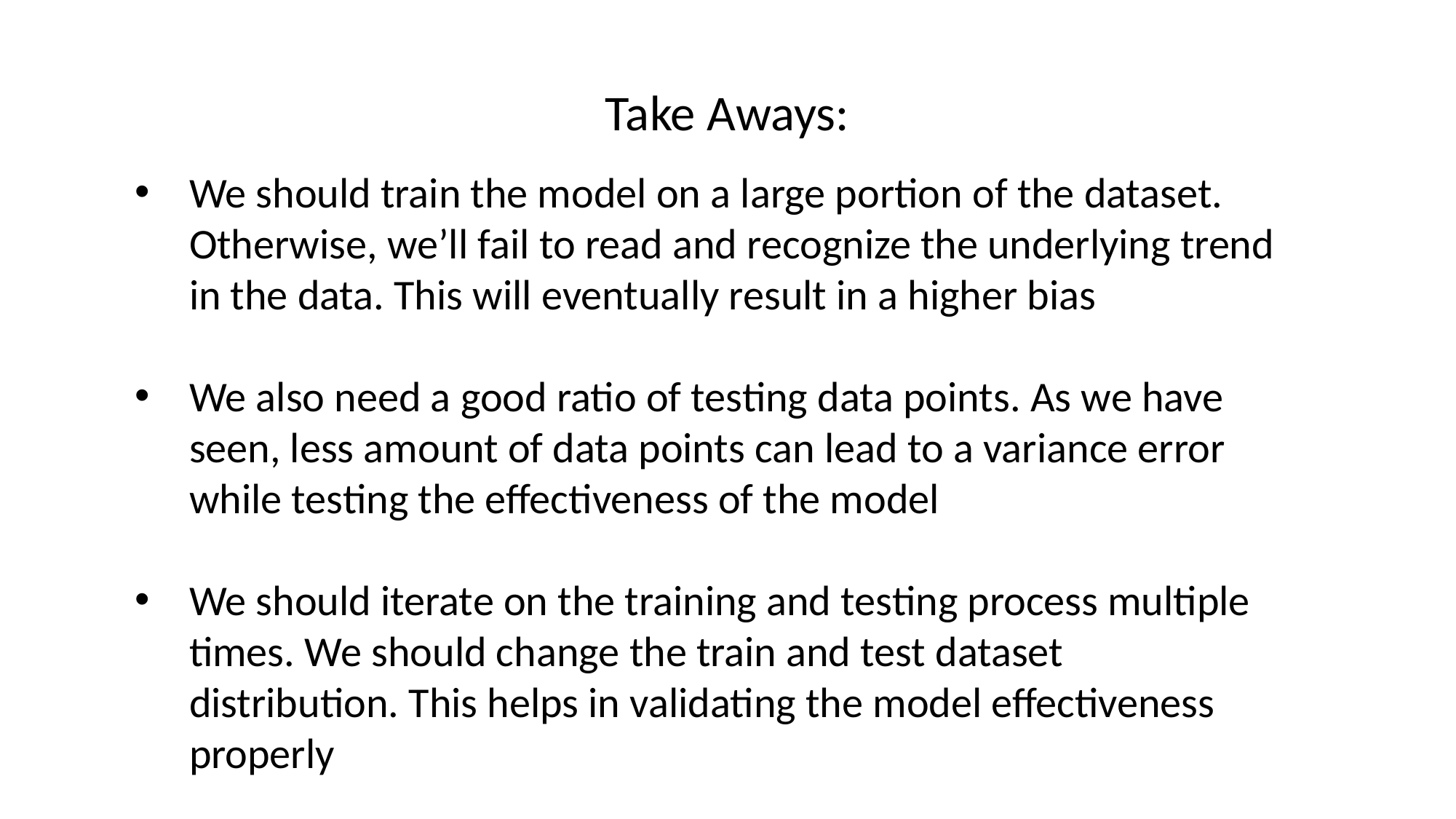

Take Aways:
We should train the model on a large portion of the dataset. Otherwise, we’ll fail to read and recognize the underlying trend in the data. This will eventually result in a higher bias

We also need a good ratio of testing data points. As we have seen, less amount of data points can lead to a variance error while testing the effectiveness of the model

We should iterate on the training and testing process multiple times. We should change the train and test dataset distribution. This helps in validating the model effectiveness properly